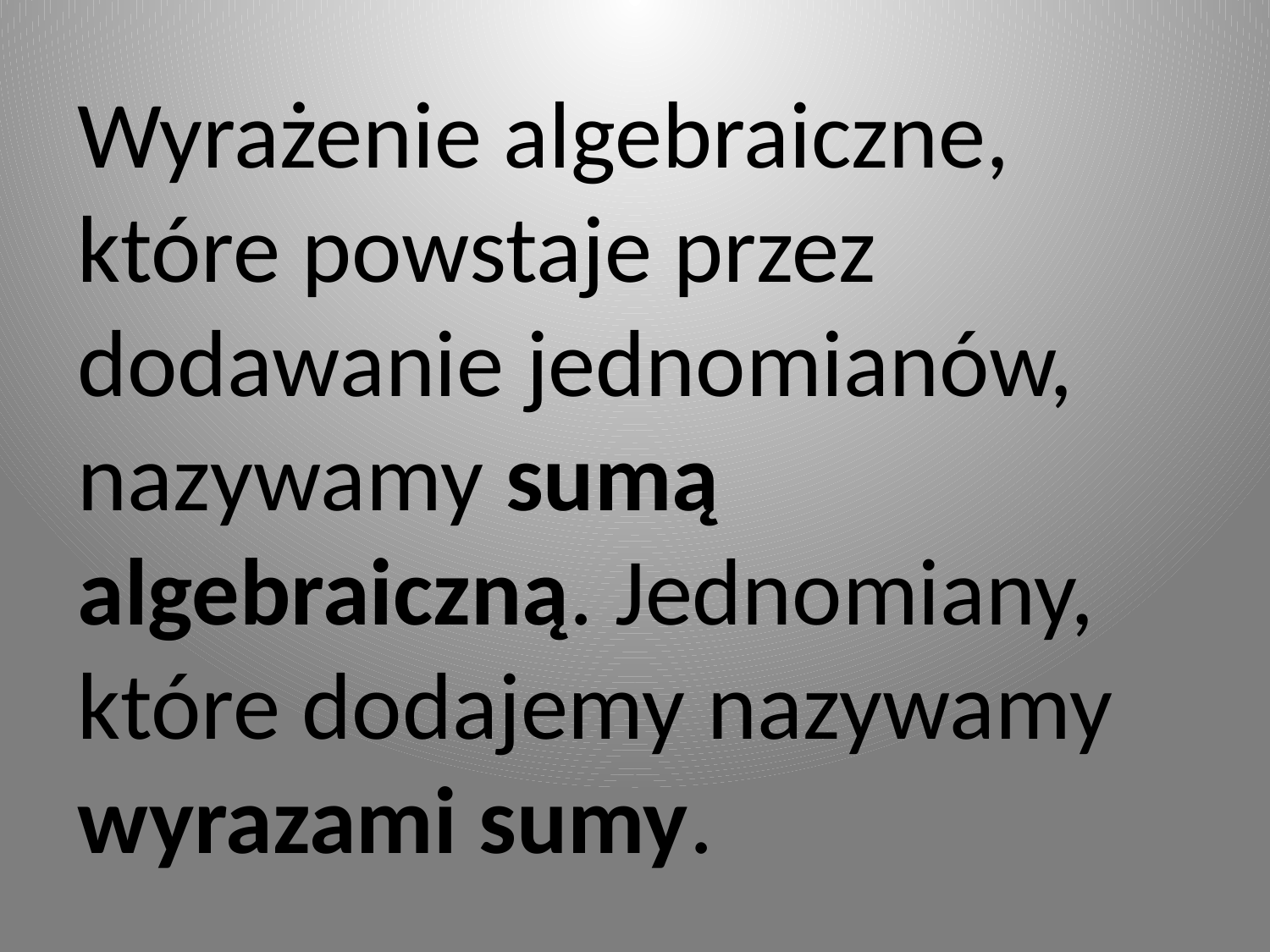

Wyrażenie algebraiczne, które powstaje przez dodawanie jednomianów, nazywamy sumą algebraiczną. Jednomiany, które dodajemy nazywamy wyrazami sumy.